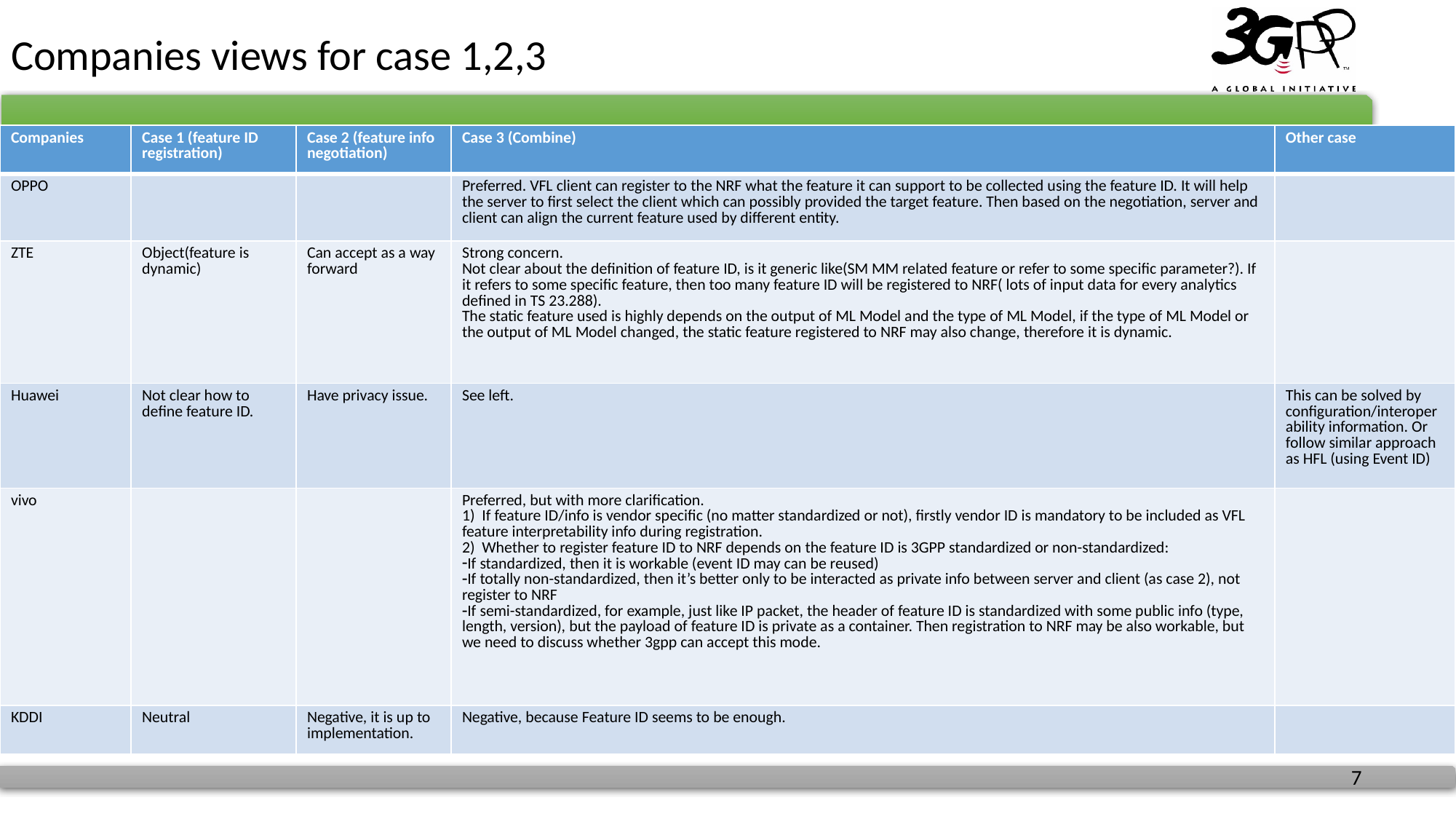

# Companies views for case 1,2,3
| Companies | Case 1 (feature ID registration) | Case 2 (feature info negotiation) | Case 3 (Combine) | Other case |
| --- | --- | --- | --- | --- |
| OPPO |  |  | Preferred. VFL client can register to the NRF what the feature it can support to be collected using the feature ID. It will help the server to first select the client which can possibly provided the target feature. Then based on the negotiation, server and client can align the current feature used by different entity. |  |
| ZTE | Object(feature is dynamic) | Can accept as a way forward | Strong concern. Not clear about the definition of feature ID, is it generic like(SM MM related feature or refer to some specific parameter?). If it refers to some specific feature, then too many feature ID will be registered to NRF( lots of input data for every analytics defined in TS 23.288). The static feature used is highly depends on the output of ML Model and the type of ML Model, if the type of ML Model or the output of ML Model changed, the static feature registered to NRF may also change, therefore it is dynamic. |  |
| Huawei | Not clear how to define feature ID. | Have privacy issue. | See left. | This can be solved by configuration/interoperability information. Or follow similar approach as HFL (using Event ID) |
| vivo |  |  | Preferred, but with more clarification. 1) If feature ID/info is vendor specific (no matter standardized or not), firstly vendor ID is mandatory to be included as VFL feature interpretability info during registration. 2) Whether to register feature ID to NRF depends on the feature ID is 3GPP standardized or non-standardized: If standardized, then it is workable (event ID may can be reused) If totally non-standardized, then it’s better only to be interacted as private info between server and client (as case 2), not register to NRF If semi-standardized, for example, just like IP packet, the header of feature ID is standardized with some public info (type, length, version), but the payload of feature ID is private as a container. Then registration to NRF may be also workable, but we need to discuss whether 3gpp can accept this mode. |  |
| KDDI | Neutral | Negative, it is up to implementation. | Negative, because Feature ID seems to be enough. |  |